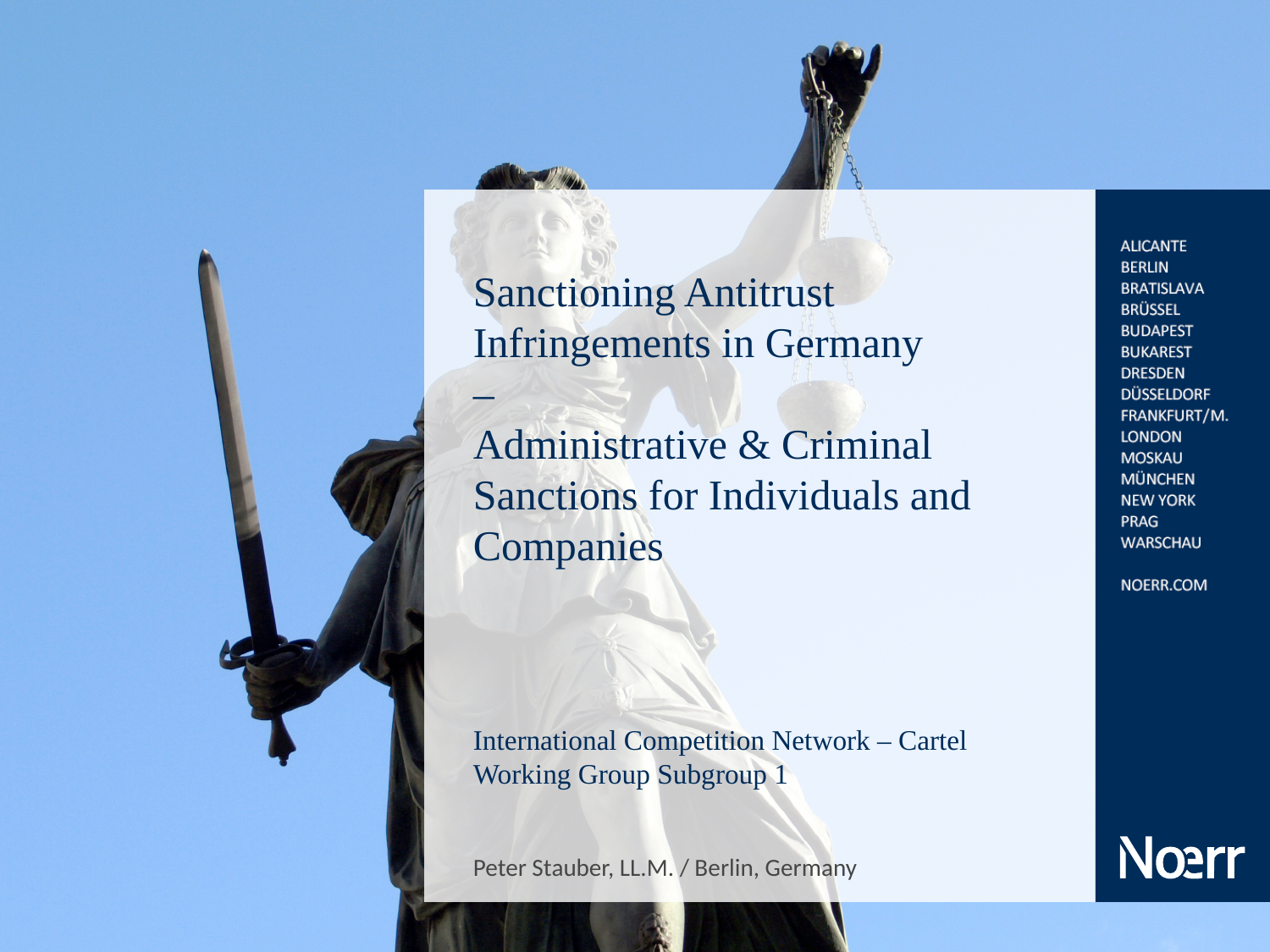

10 February 2015
# Sanctioning Antitrust Infringements in Germany – Administrative & Criminal Sanctions for Individuals and Companies International Competition Network – Cartel Working Group Subgroup 1
Peter Stauber, LL.M. / Berlin, Germany